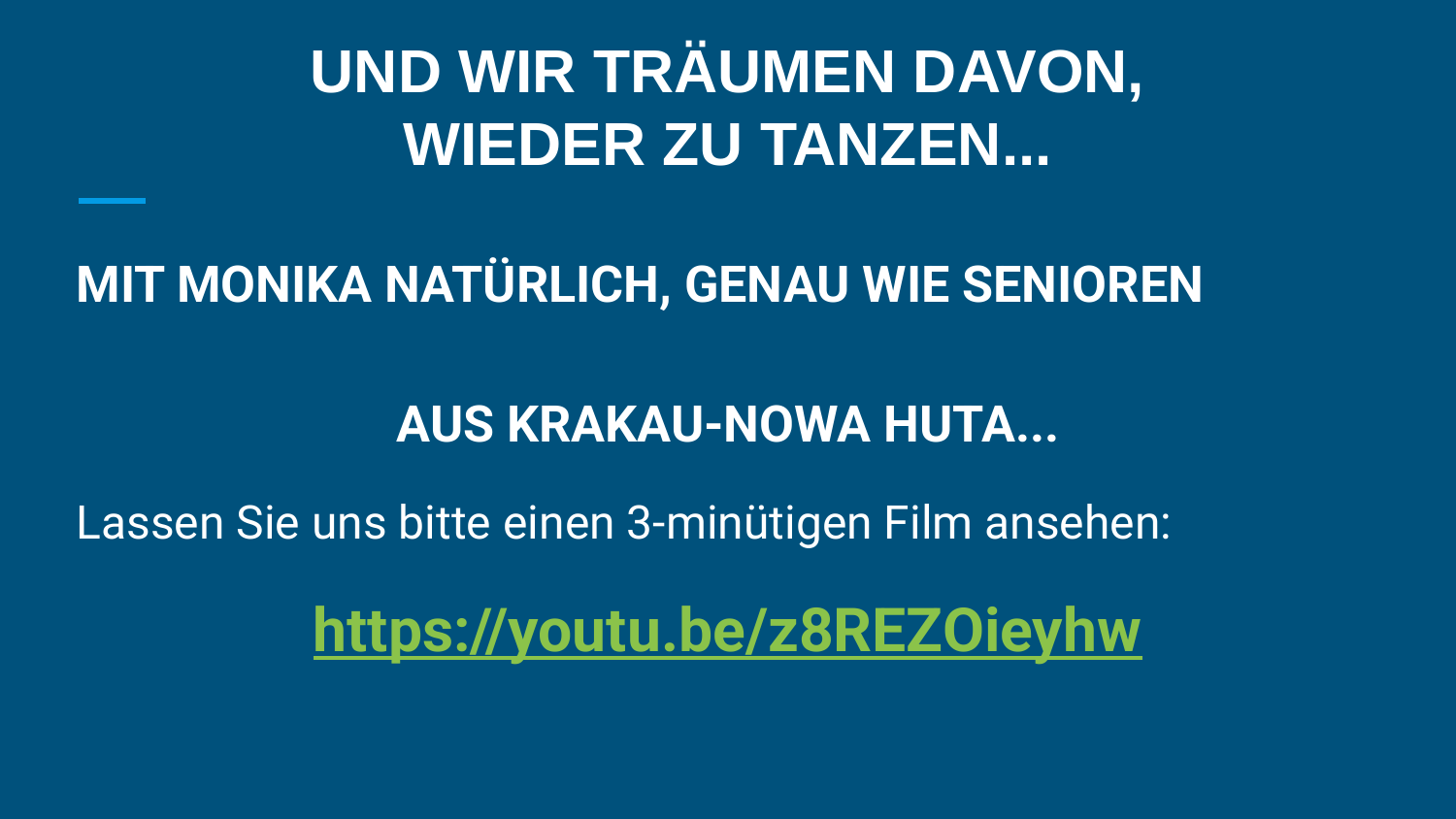

# UND WIR TRÄUMEN DAVON, WIEDER ZU TANZEN...
MIT MONIKA NATÜRLICH, GENAU WIE SENIOREN
AUS KRAKAU-NOWA HUTA...
Lassen Sie uns bitte einen 3-minütigen Film ansehen:
https://youtu.be/z8REZOieyhw

Februar 2019